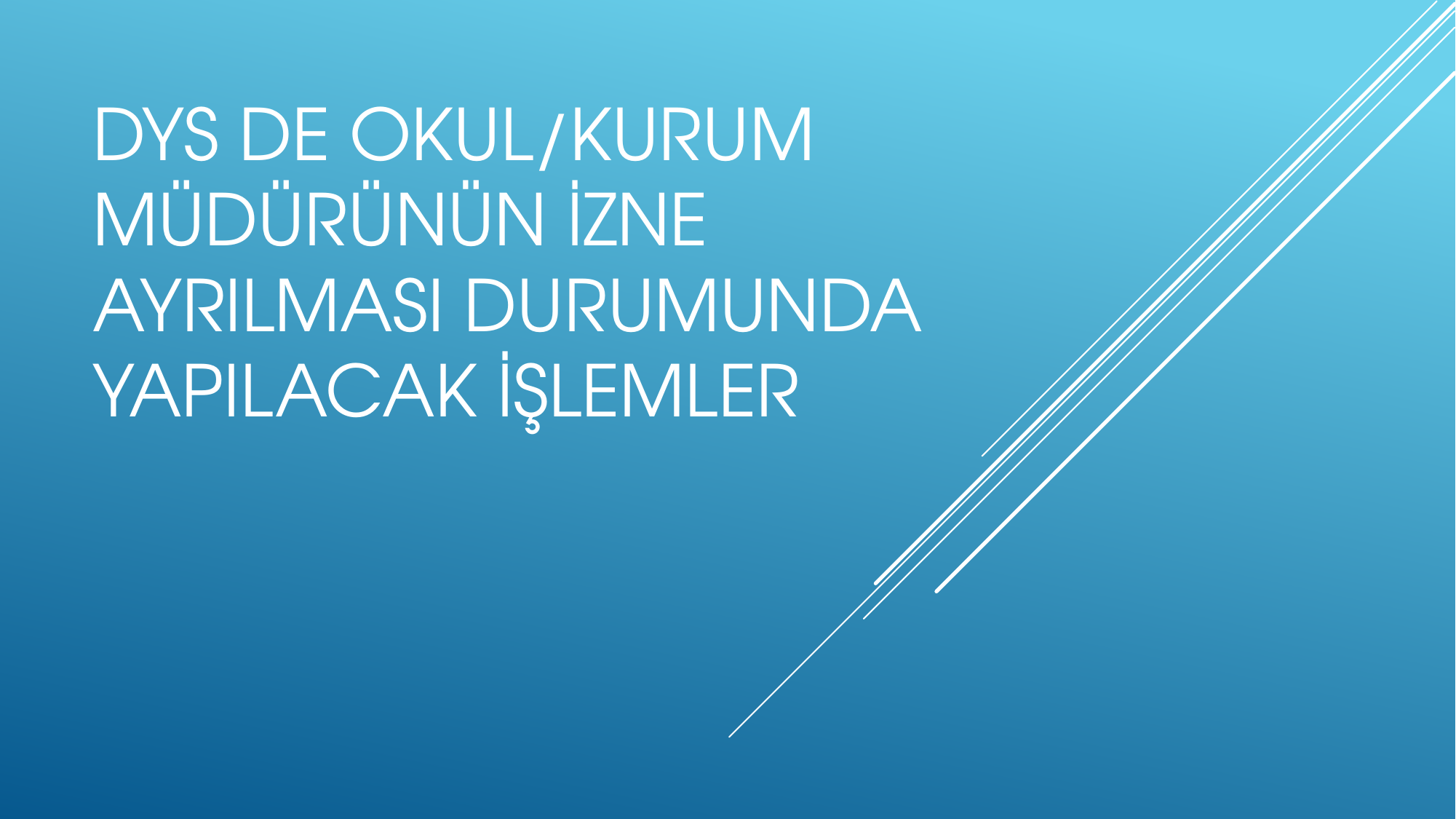

# DYS DE OKUL/KURUM MÜDÜRÜNÜN İZNE AYRILMASI DURUMUNDA YAPILACAK İŞLEMLER